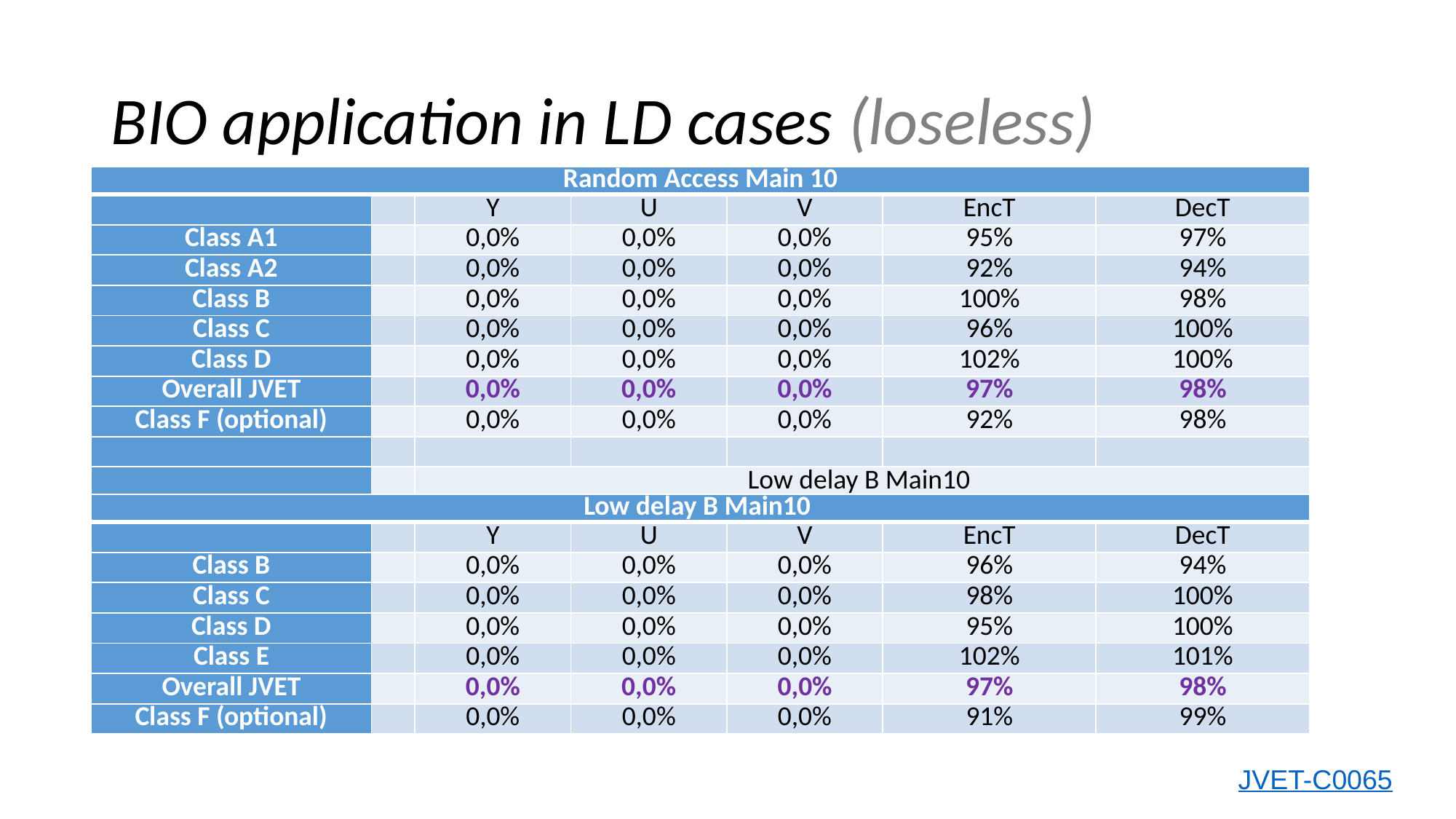

# BIO application in LD cases (loseless)
| Random Access Main 10 |  |  |  |  |  |  |
| --- | --- | --- | --- | --- | --- | --- |
|  |  | Y | U | V | EncT | DecT |
| Class A1 |  | 0,0% | 0,0% | 0,0% | 95% | 97% |
| Class A2 |  | 0,0% | 0,0% | 0,0% | 92% | 94% |
| Class B |  | 0,0% | 0,0% | 0,0% | 100% | 98% |
| Class C |  | 0,0% | 0,0% | 0,0% | 96% | 100% |
| Class D |  | 0,0% | 0,0% | 0,0% | 102% | 100% |
| Overall JVET |  | 0,0% | 0,0% | 0,0% | 97% | 98% |
| Class F (optional) |  | 0,0% | 0,0% | 0,0% | 92% | 98% |
|  |  |  |  |  |  |  |
|  |  | Low delay B Main10 |  |  |  |  |
|  |  | Y | U | V | EncT | DecT |
| Class B |  | 0,0% | 0,0% | 0,0% | 96% | 94% |
| Class C |  | 0,0% | 0,0% | 0,0% | 98% | 100% |
| Class D |  | 0,0% | 0,0% | 0,0% | 95% | 100% |
| Class E |  | 0,0% | 0,0% | 0,0% | 102% | 101% |
| Overall JVET |  | 0,0% | 0,0% | 0,0% | 97% | 98% |
| Class F (optional) |  | 0,0% | 0,0% | 0,0% | 91% | 99% |
| Low delay B Main10 |  |  |  |  |  |  |
| --- | --- | --- | --- | --- | --- | --- |
|  |  | Y | U | V | EncT | DecT |
| Class B |  | 0,0% | 0,0% | 0,0% | 96% | 94% |
| Class C |  | 0,0% | 0,0% | 0,0% | 98% | 100% |
| Class D |  | 0,0% | 0,0% | 0,0% | 95% | 100% |
| Class E |  | 0,0% | 0,0% | 0,0% | 102% | 101% |
| Overall JVET |  | 0,0% | 0,0% | 0,0% | 97% | 98% |
| Class F (optional) |  | 0,0% | 0,0% | 0,0% | 91% | 99% |
JVET-C0065